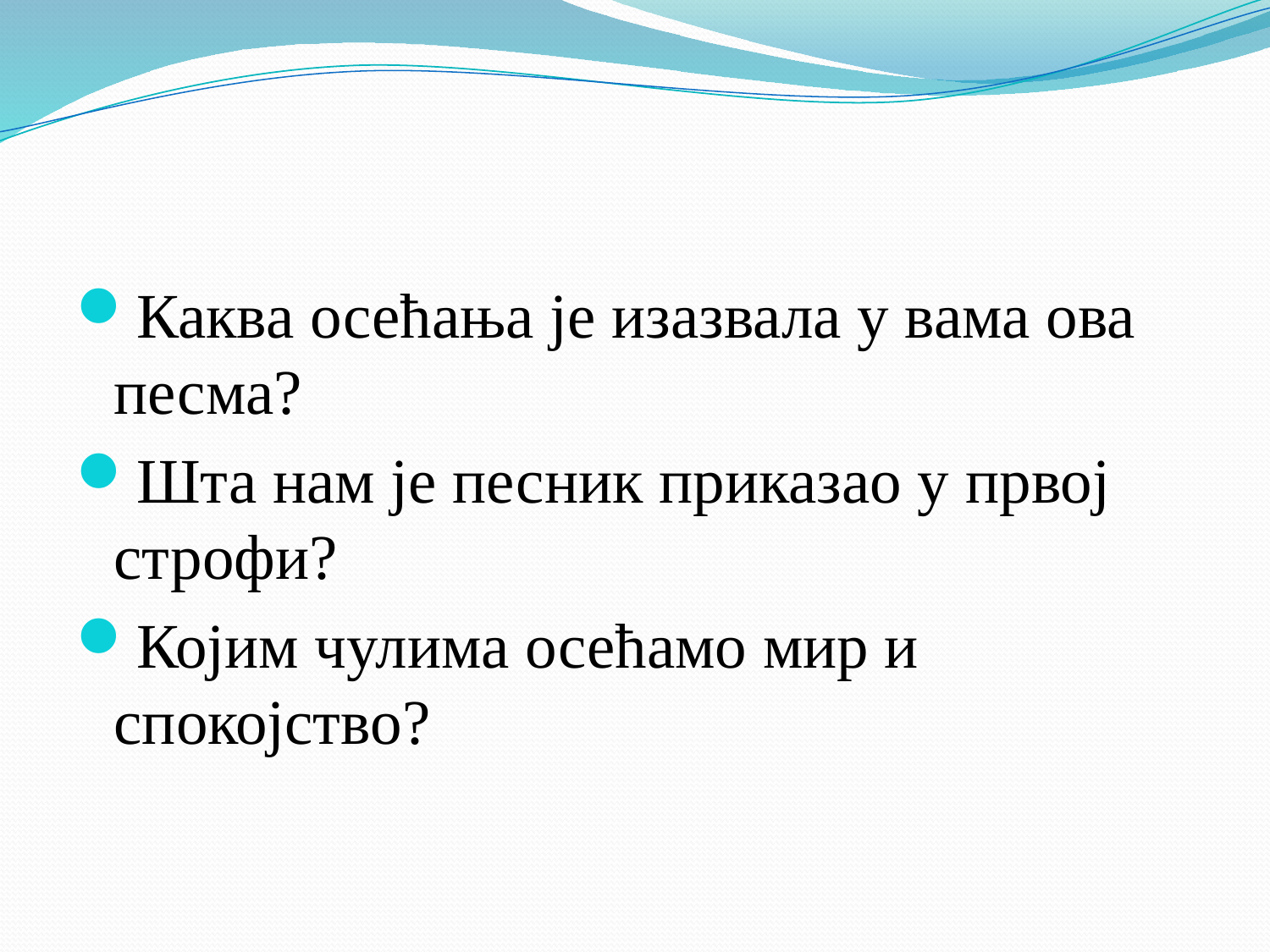

#
Каква осећања је изазвала у вама ова песма?
Шта нам је песник приказао у првој строфи?
Којим чулима осећамо мир и спокојство?